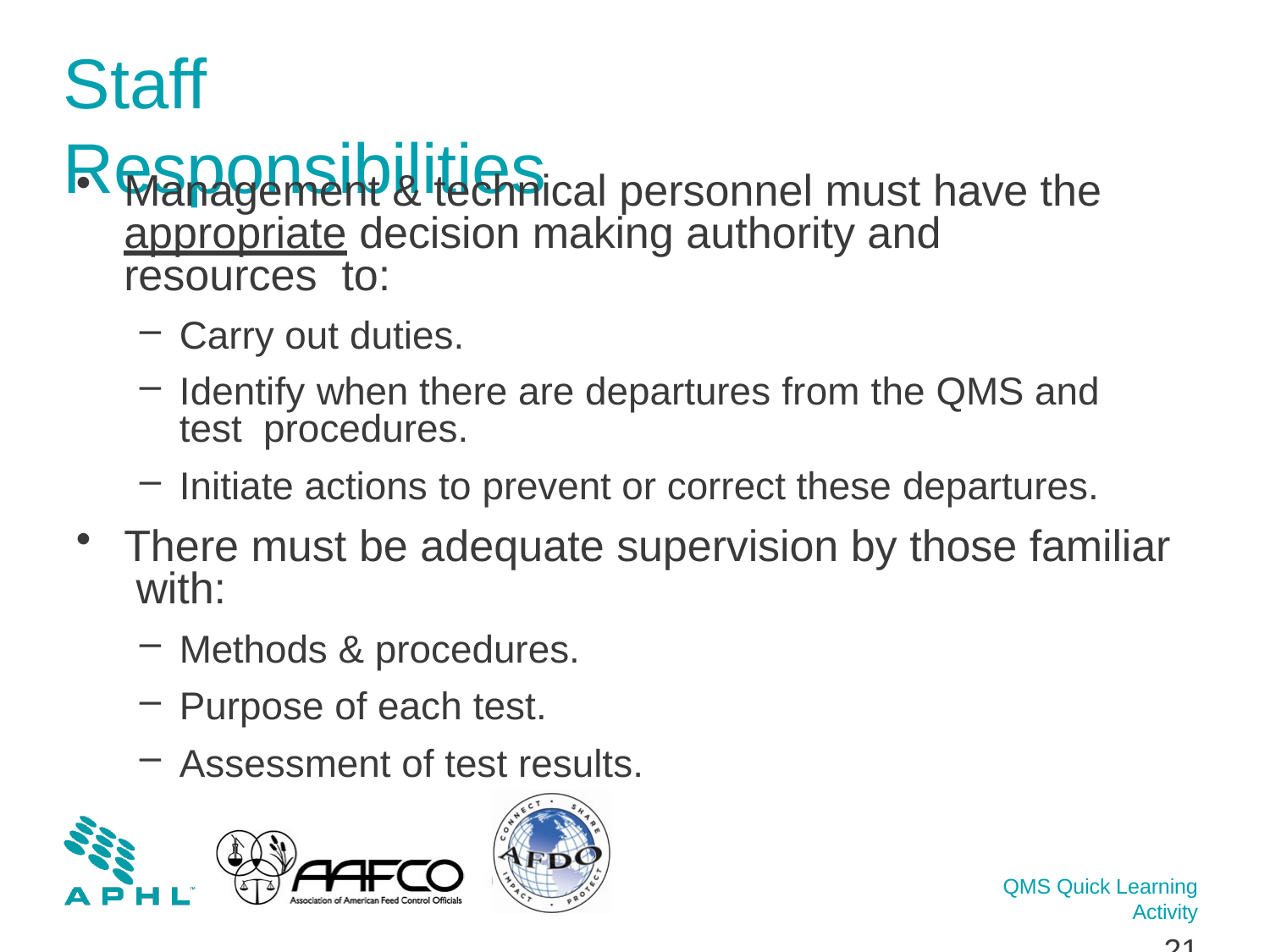

# Staff Responsibilities
Management & technical personnel must have the  appropriate decision making authority and resources  to:
Carry out duties.
Identify when there are departures from the QMS and test  procedures.
Initiate actions to prevent or correct these departures.
There must be adequate supervision by those familiar  with:
Methods & procedures.
Purpose of each test.
Assessment of test results.

QMS Quick Learning Activity
21